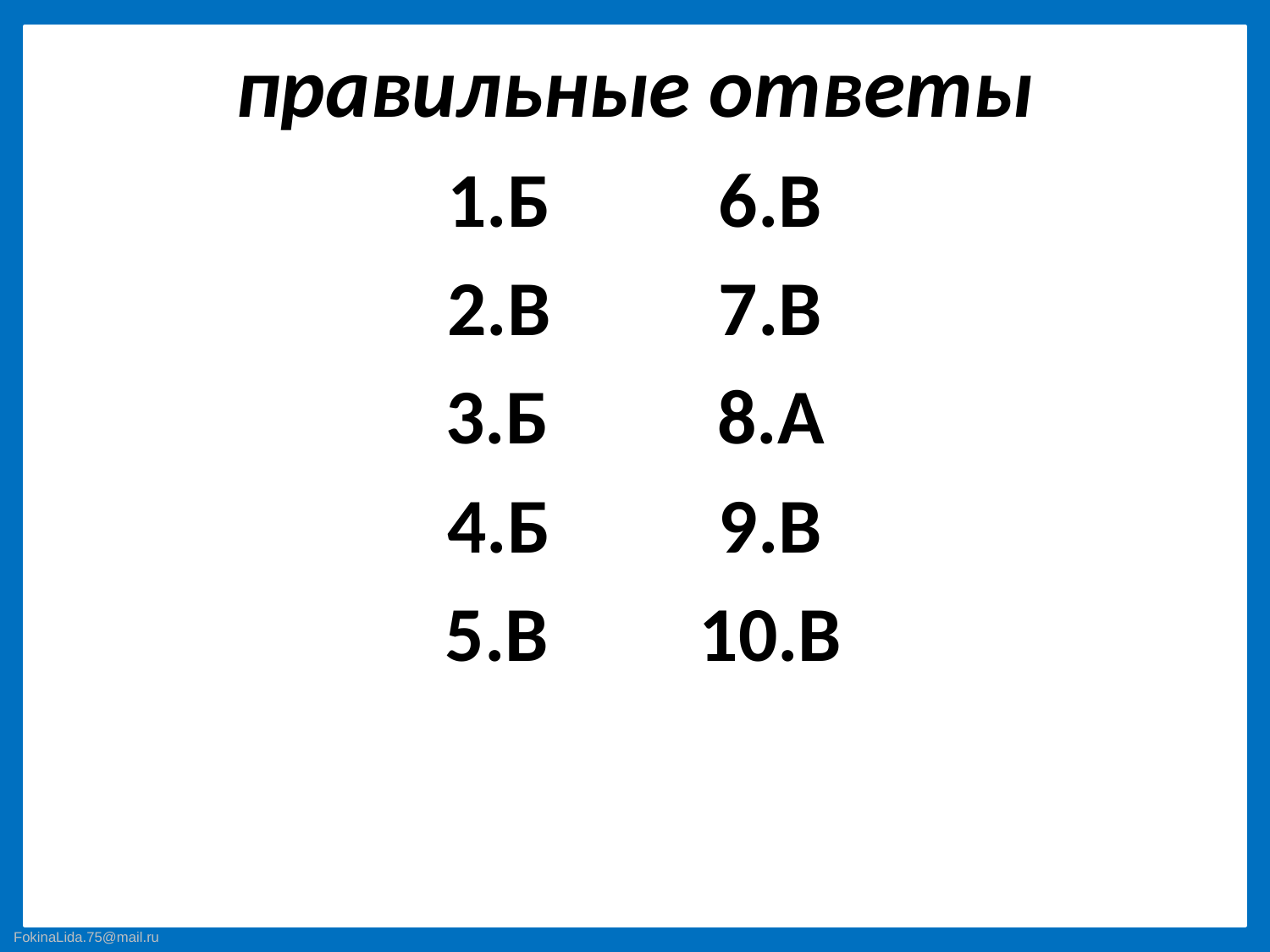

правильные ответы
1.Б 		 6.В
2.В 		 7.В
3.Б		 8.А
4.Б		 9.В
 5.В		 10.В